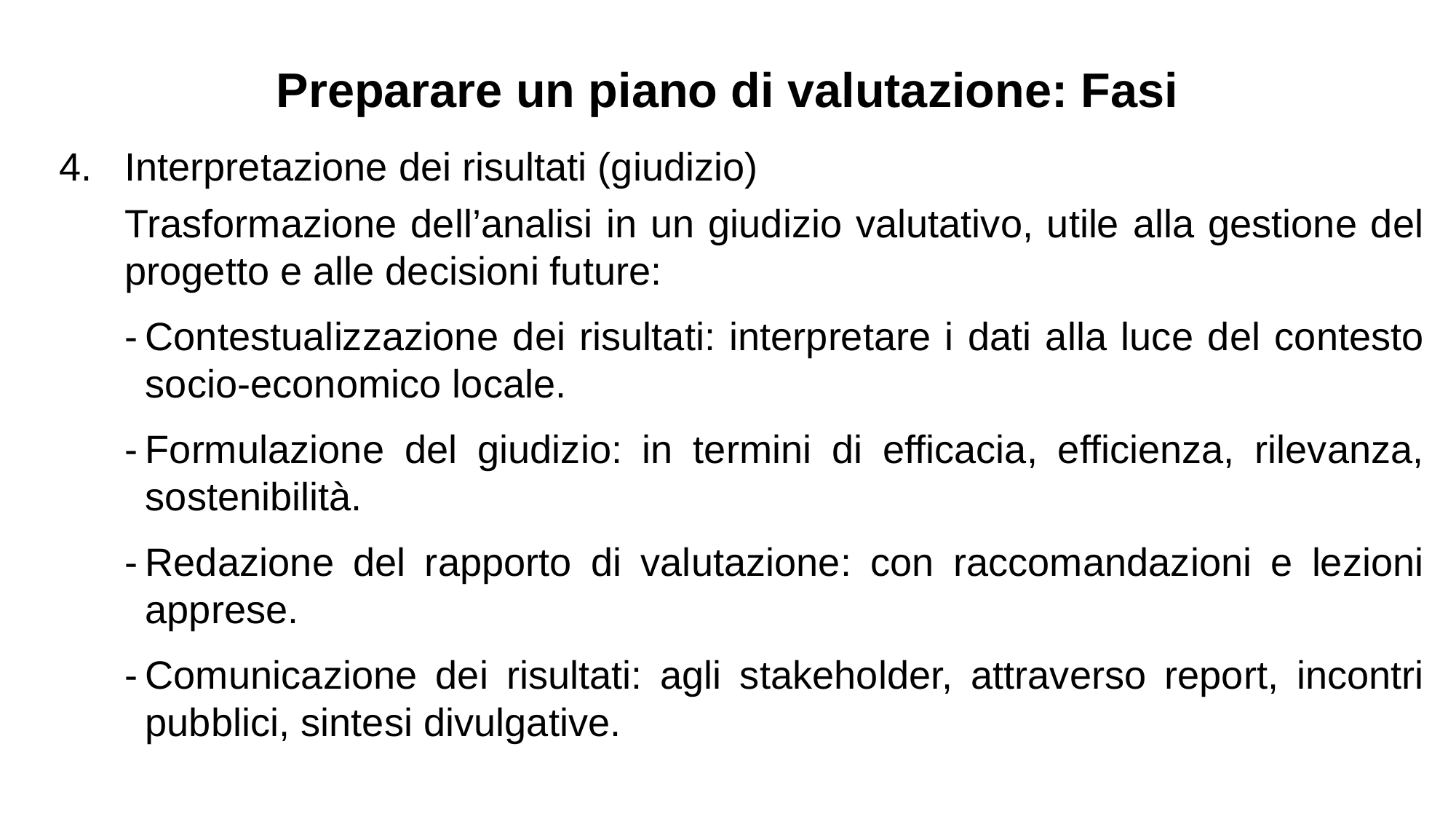

Preparare un piano di valutazione: Fasi
4.	Interpretazione dei risultati (giudizio)
Trasformazione dell’analisi in un giudizio valutativo, utile alla gestione del progetto e alle decisioni future:
-	Contestualizzazione dei risultati: interpretare i dati alla luce del contesto socio-economico locale.
-	Formulazione del giudizio: in termini di efficacia, efficienza, rilevanza, sostenibilità.
-	Redazione del rapporto di valutazione: con raccomandazioni e lezioni apprese.
-	Comunicazione dei risultati: agli stakeholder, attraverso report, incontri pubblici, sintesi divulgative.